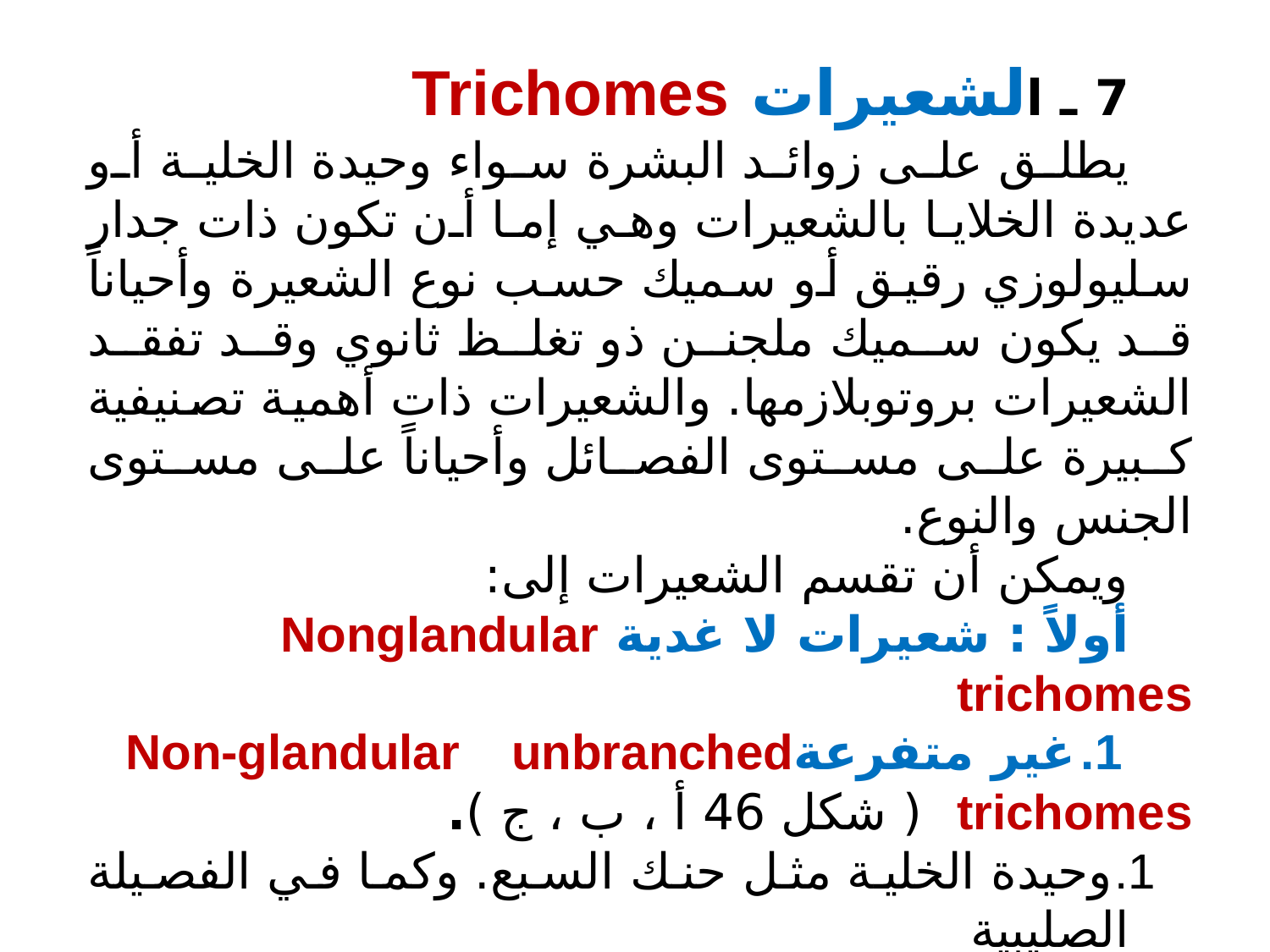

7 ـ الشعيرات Trichomes
يطلق على زوائد البشرة سواء وحيدة الخلية أو عديدة الخلايا بالشعيرات وهي إما أن تكون ذات جدار سليولوزي رقيق أو سميك حسب نوع الشعيرة وأحياناً قد يكون سميك ملجنن ذو تغلظ ثانوي وقد تفقد الشعيرات بروتوبلازمها. والشعيرات ذات أهمية تصنيفية كبيرة على مستوى الفصائل وأحياناً على مستوى الجنس والنوع.
ويمكن أن تقسم الشعيرات إلى:
أولاً : شعيرات لا غدية Nonglandular trichomes
غير متفرعةNon-glandular unbranched trichomes  ( شكل 46 أ ، ب ، ج ).
وحيدة الخلية مثل حنك السبع. وكما في الفصيلة الصليبية
عديدة الخلايا وحيدة الصف مثل حنك السبع
عديدة الخلايا عديدة الصفوف مثل نبات بورتيولاكيا Portulaca وفي عدد كبير من الفصيلة المركبة.